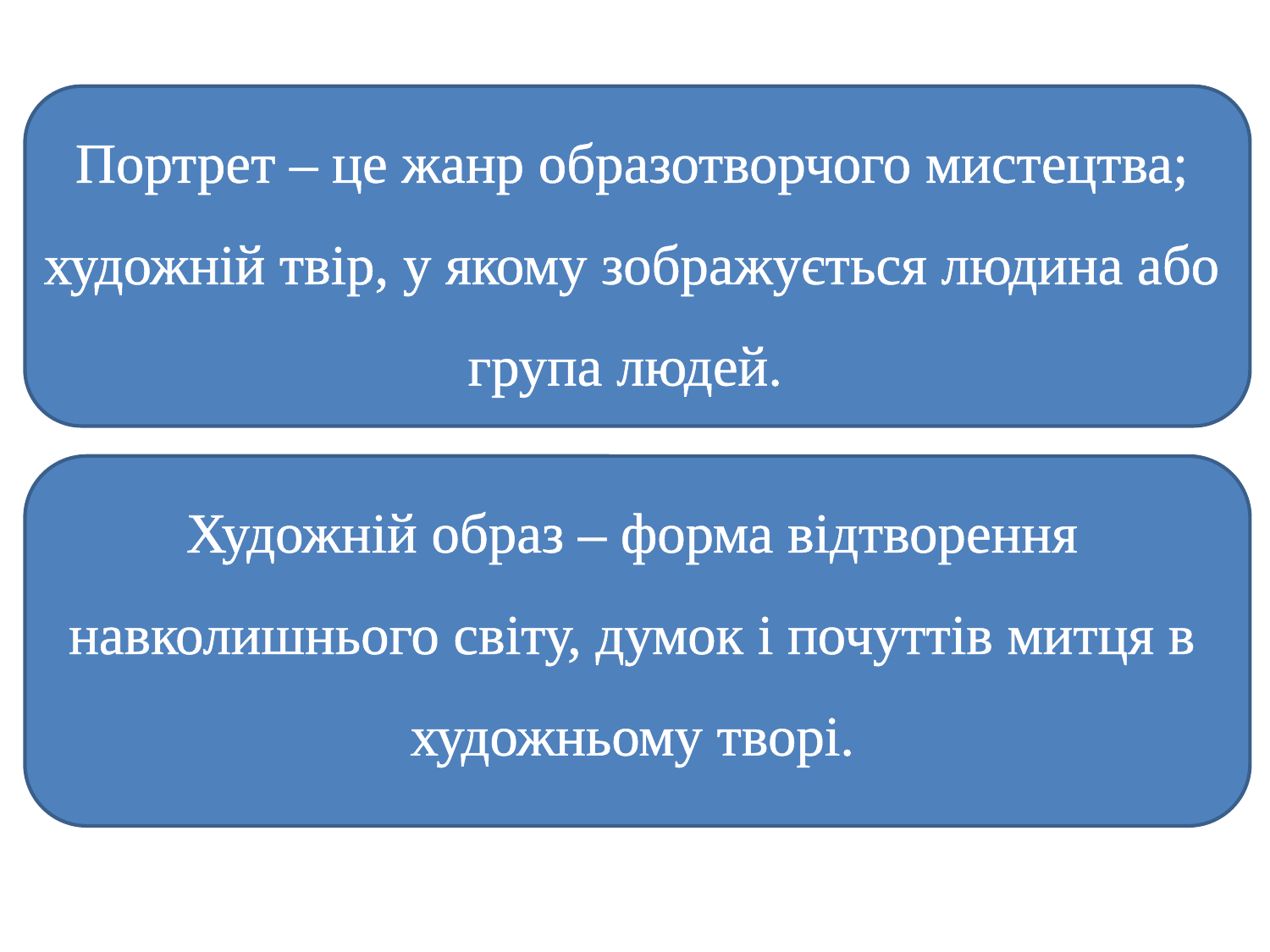

Портрет – це жанр образотворчого мистецтва; художній твір, у якому зображується людина або група людей.

Художній образ – форма відтворення навколишнього світу, думок і почуттів митця в художньому творі.